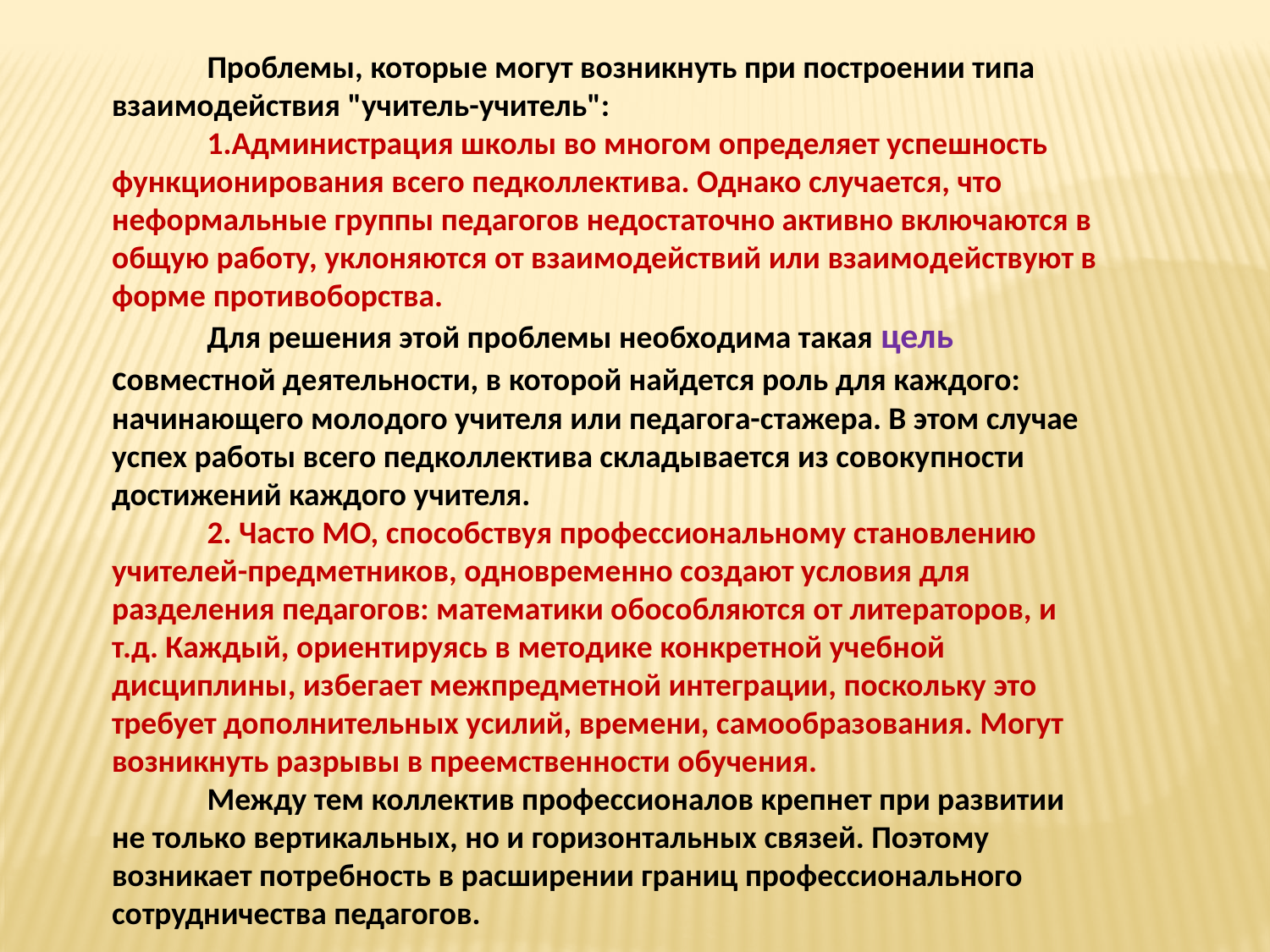

Проблемы, которые могут возникнуть при построении типа взаимодействия "учитель-учитель":
Администрация школы во многом определяет успешность функционирования всего педколлектива. Однако случается, что неформальные группы педагогов недостаточно активно включаются в общую работу, уклоняются от взаимодействий или взаимодействуют в форме противоборства.
Для решения этой проблемы необходима такая цель совместной деятельности, в которой найдется роль для каждого: начинающего молодого учителя или педагога-стажера. В этом случае успех работы всего педколлектива складывается из совокупности достижений каждого учителя.
2. Часто МО, способствуя профессиональному становлению учителей-предметников, одновременно создают условия для разделения педагогов: математики обособляются от литераторов, и т.д. Каждый, ориентируясь в методике конкретной учебной дисциплины, избегает межпредметной интеграции, поскольку это требует дополнительных усилий, времени, самообразования. Могут возникнуть разрывы в преемственности обучения.
Между тем коллектив профессионалов крепнет при развитии не только вертикальных, но и горизонтальных связей. Поэтому возникает потребность в расширении границ профессионального сотрудничества педагогов.